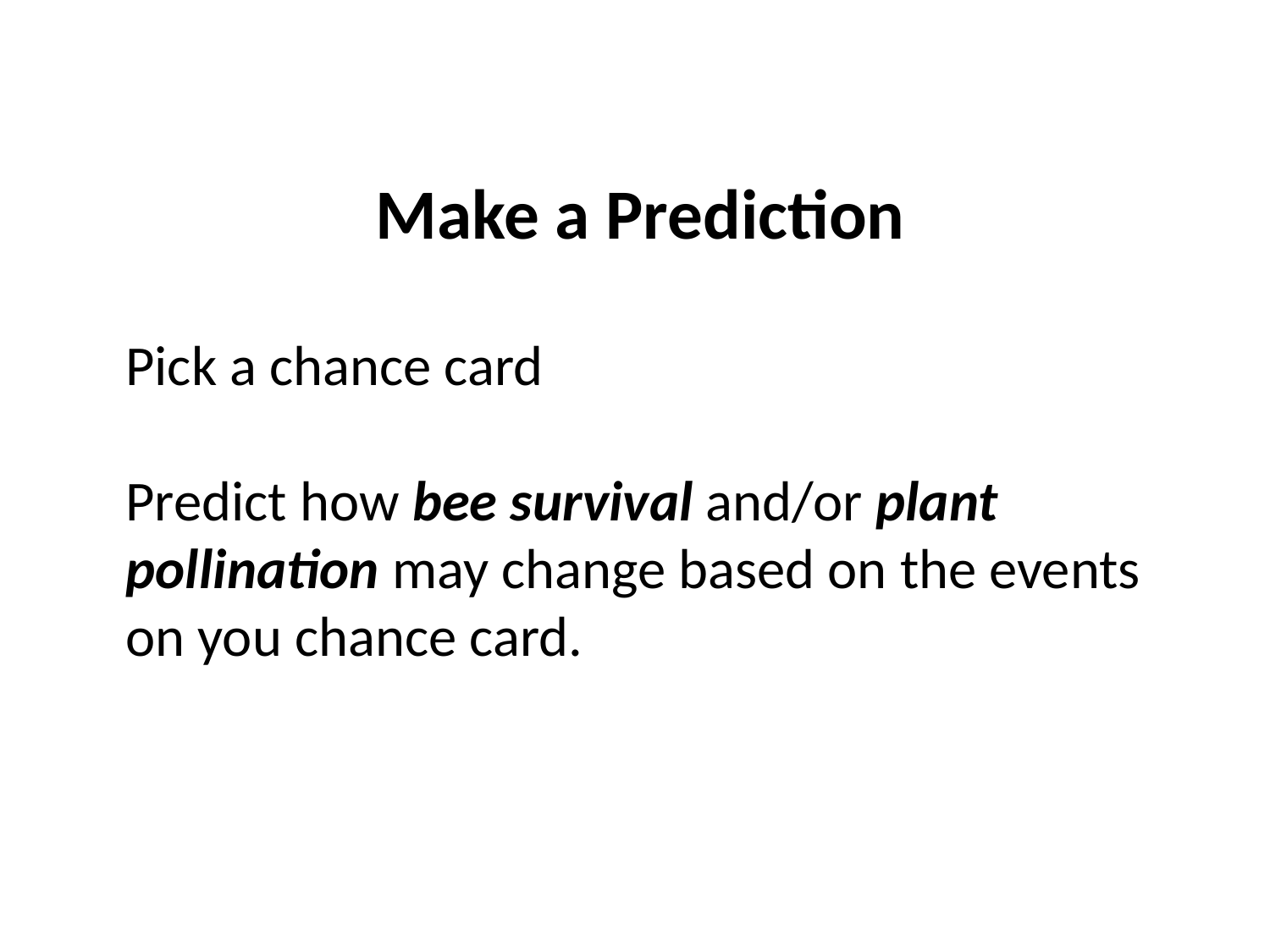

Make a Prediction

Pick a chance card

Predict how bee survival and/or plant pollination may change based on the events on you chance card.